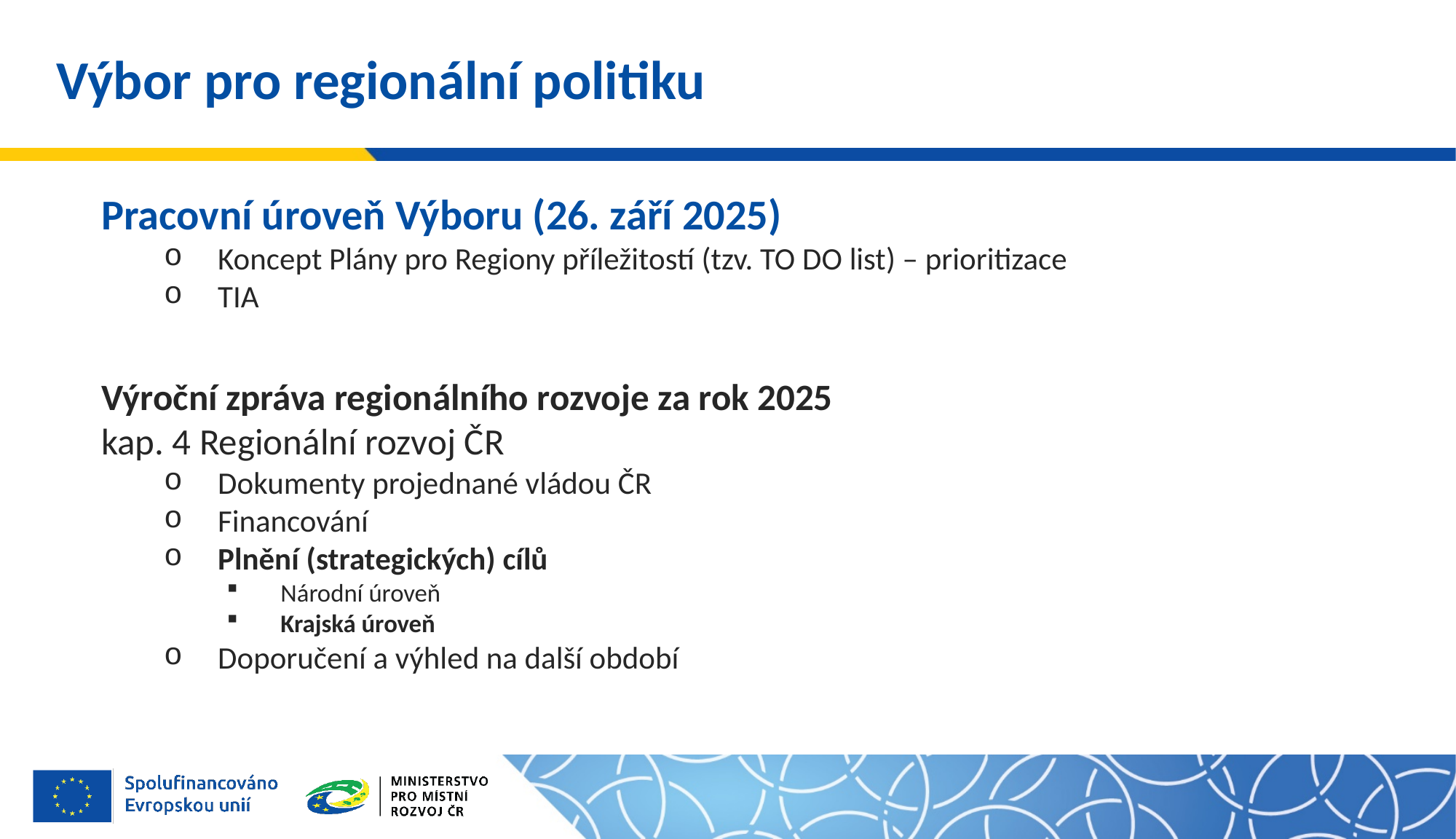

# Výbor pro regionální politiku
Pracovní úroveň Výboru (26. září 2025)
Koncept Plány pro Regiony příležitostí (tzv. TO DO list) – prioritizace
TIA

Výroční zpráva regionálního rozvoje za rok 2025
kap. 4 Regionální rozvoj ČR
Dokumenty projednané vládou ČR
Financování
Plnění (strategických) cílů
Národní úroveň
Krajská úroveň
Doporučení a výhled na další období